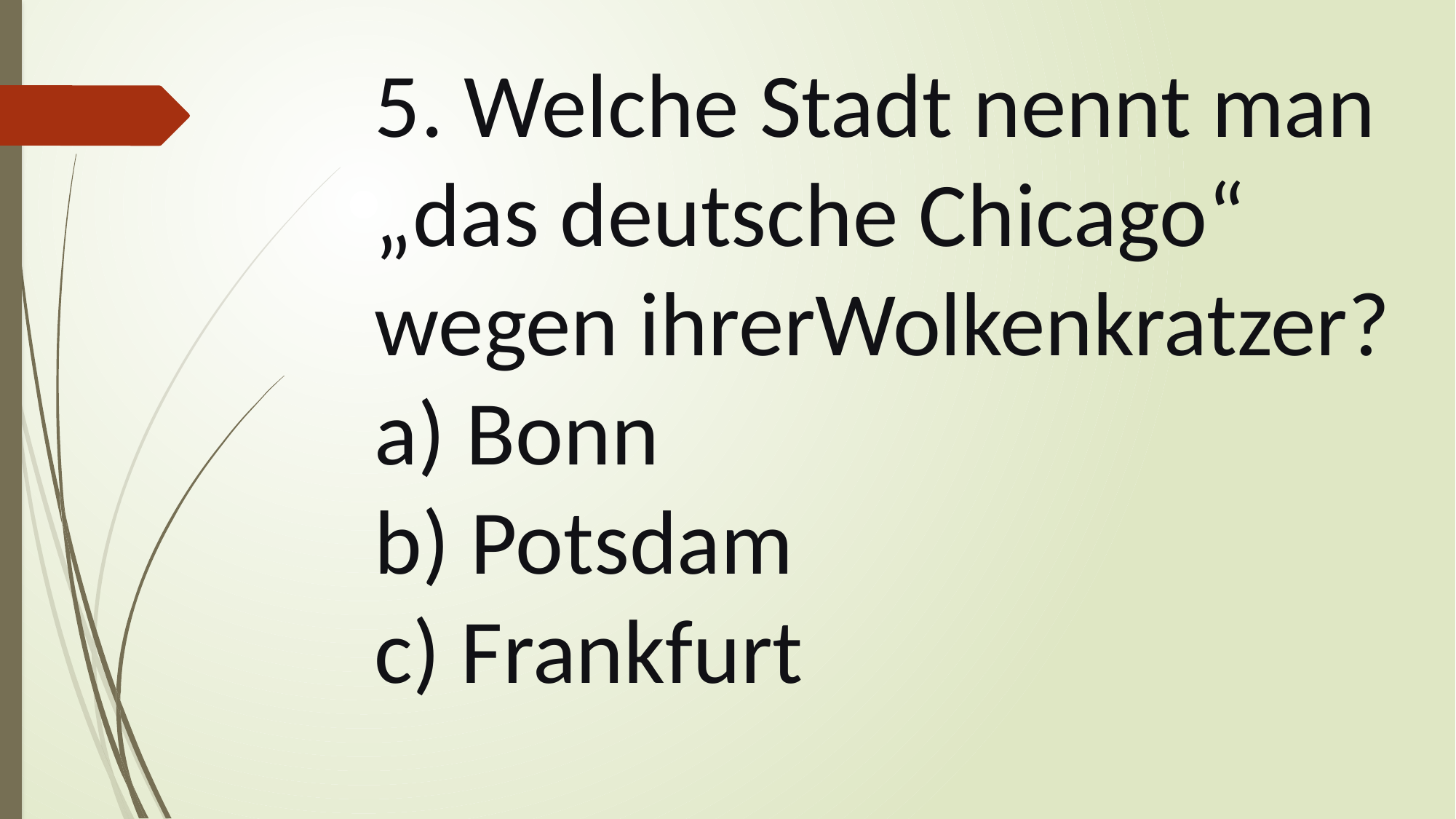

5. Welche Stadt nennt man „das deutsche Chicago“ wegen ihrerWolkenkratzer?
a) Bonn
b) Potsdam
c) Frankfurt